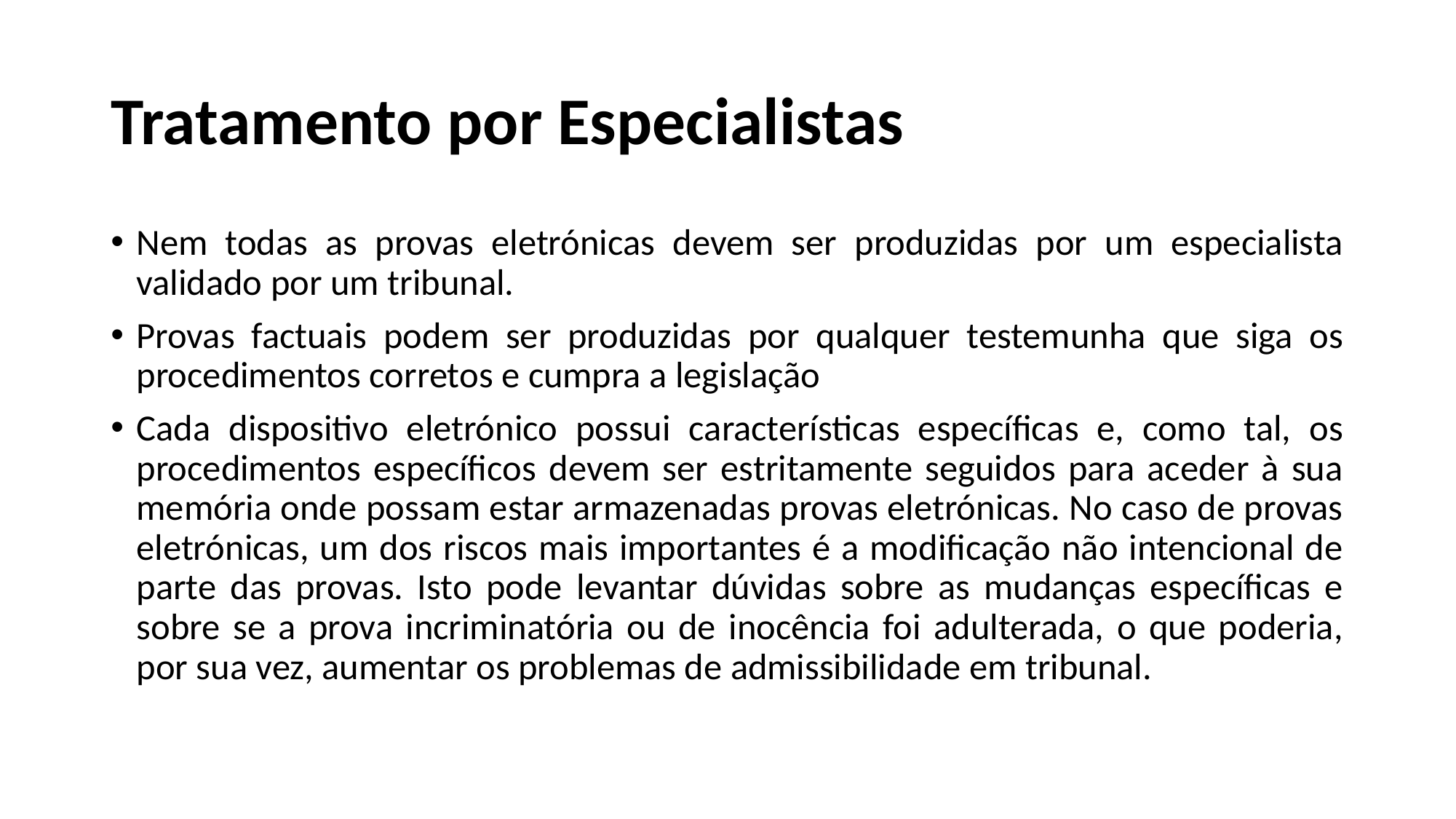

# Tratamento por Especialistas
Nem todas as provas eletrónicas devem ser produzidas por um especialista validado por um tribunal.
Provas factuais podem ser produzidas por qualquer testemunha que siga os procedimentos corretos e cumpra a legislação
Cada dispositivo eletrónico possui características específicas e, como tal, os procedimentos específicos devem ser estritamente seguidos para aceder à sua memória onde possam estar armazenadas provas eletrónicas. No caso de provas eletrónicas, um dos riscos mais importantes é a modificação não intencional de parte das provas. Isto pode levantar dúvidas sobre as mudanças específicas e sobre se a prova incriminatória ou de inocência foi adulterada, o que poderia, por sua vez, aumentar os problemas de admissibilidade em tribunal.